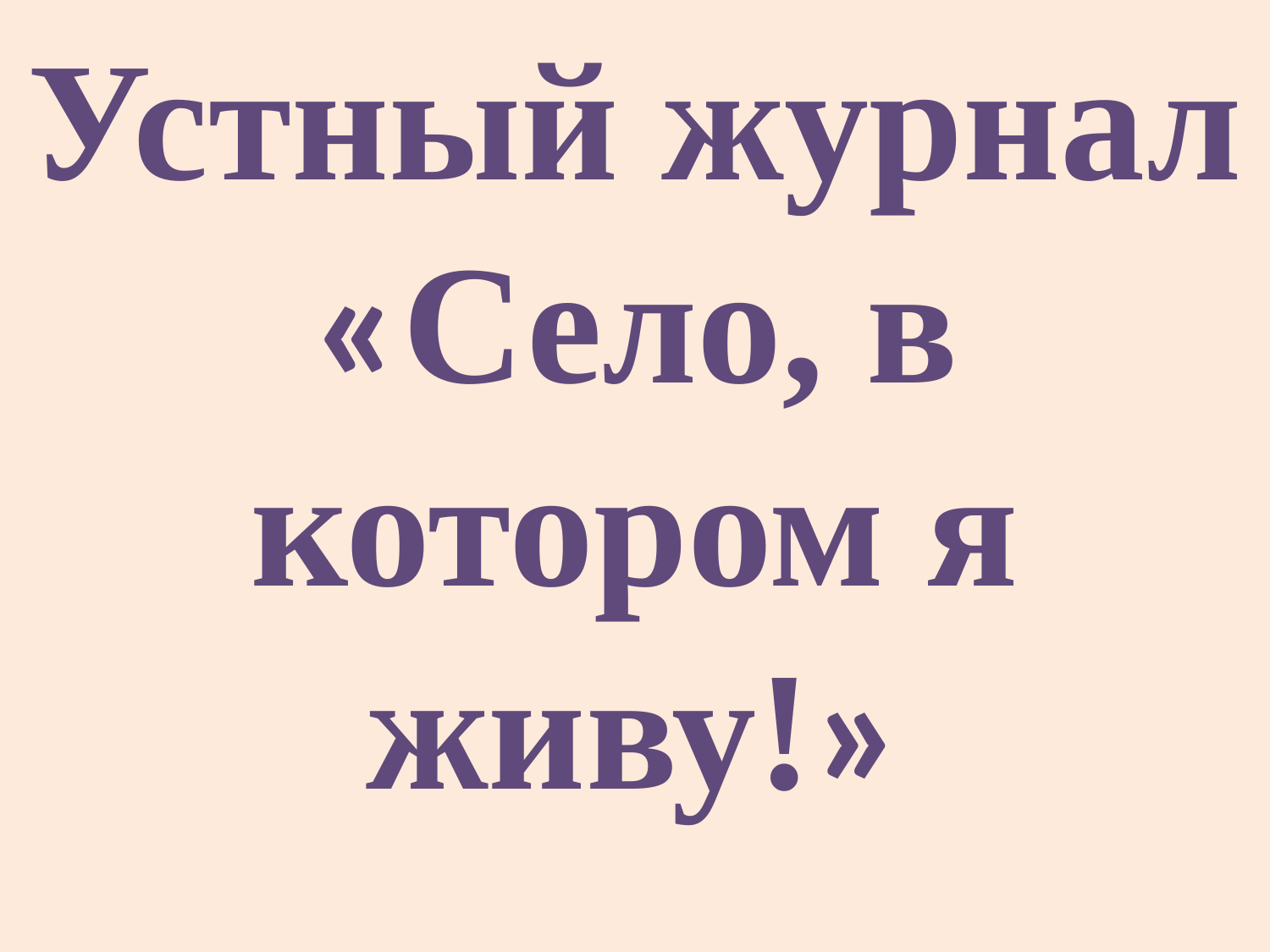

Устный журнал «Село, в котором я живу!»
#